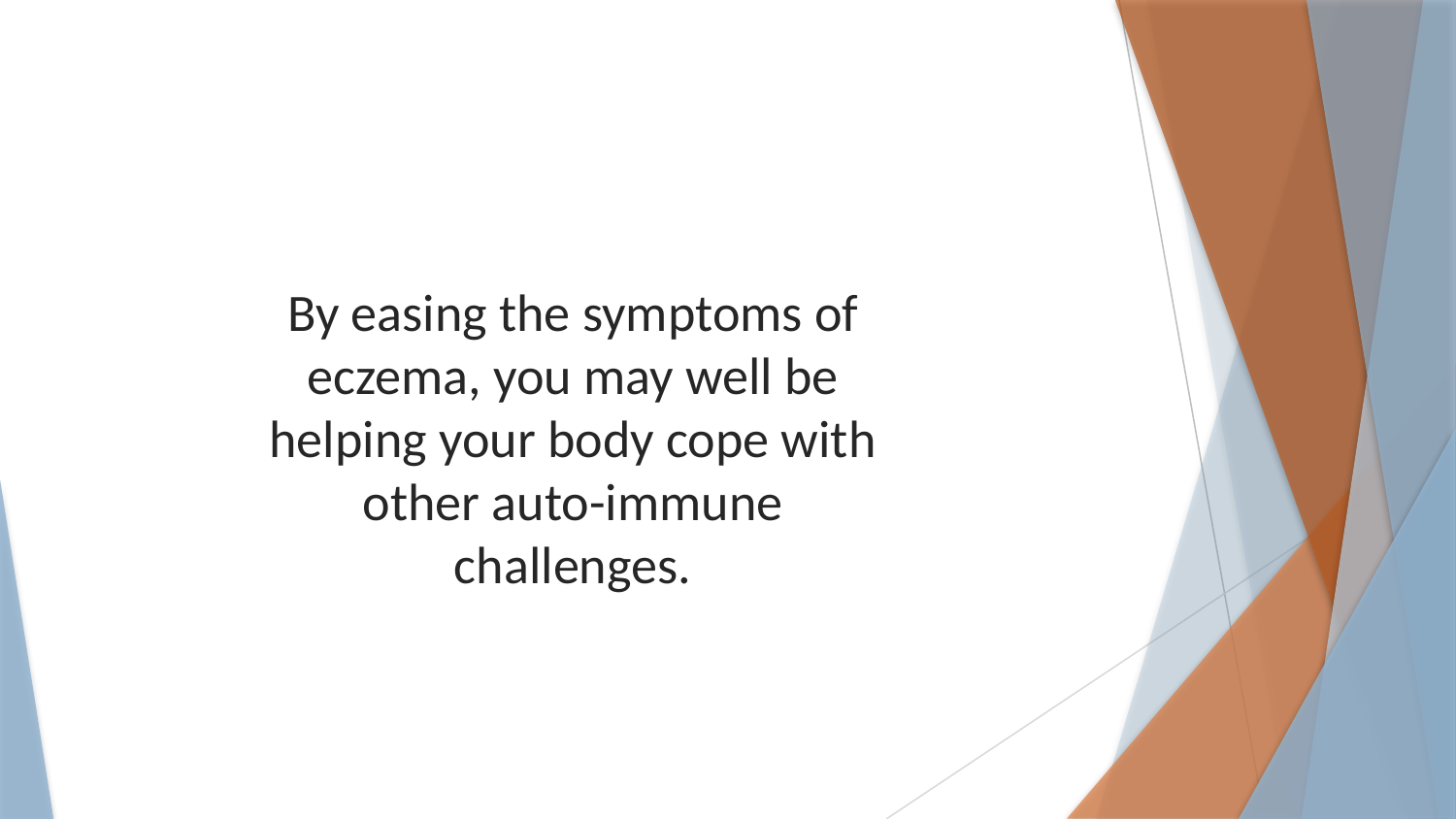

By easing the symptoms of eczema, you may well be helping your body cope with other auto-immune challenges.